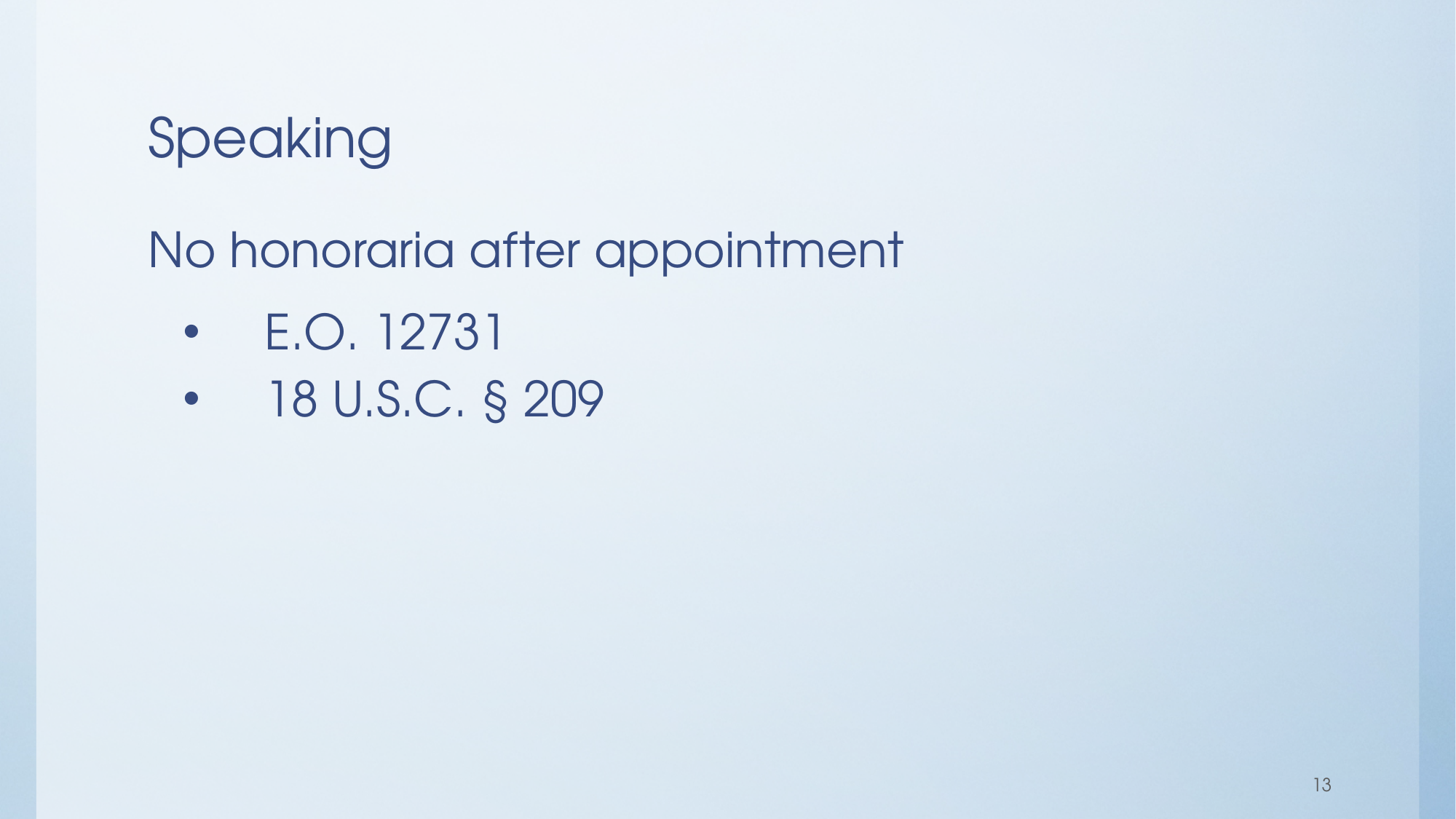

# Speaking
No honoraria after appointment
E.O. 12731
18 U.S.C. § 209

13